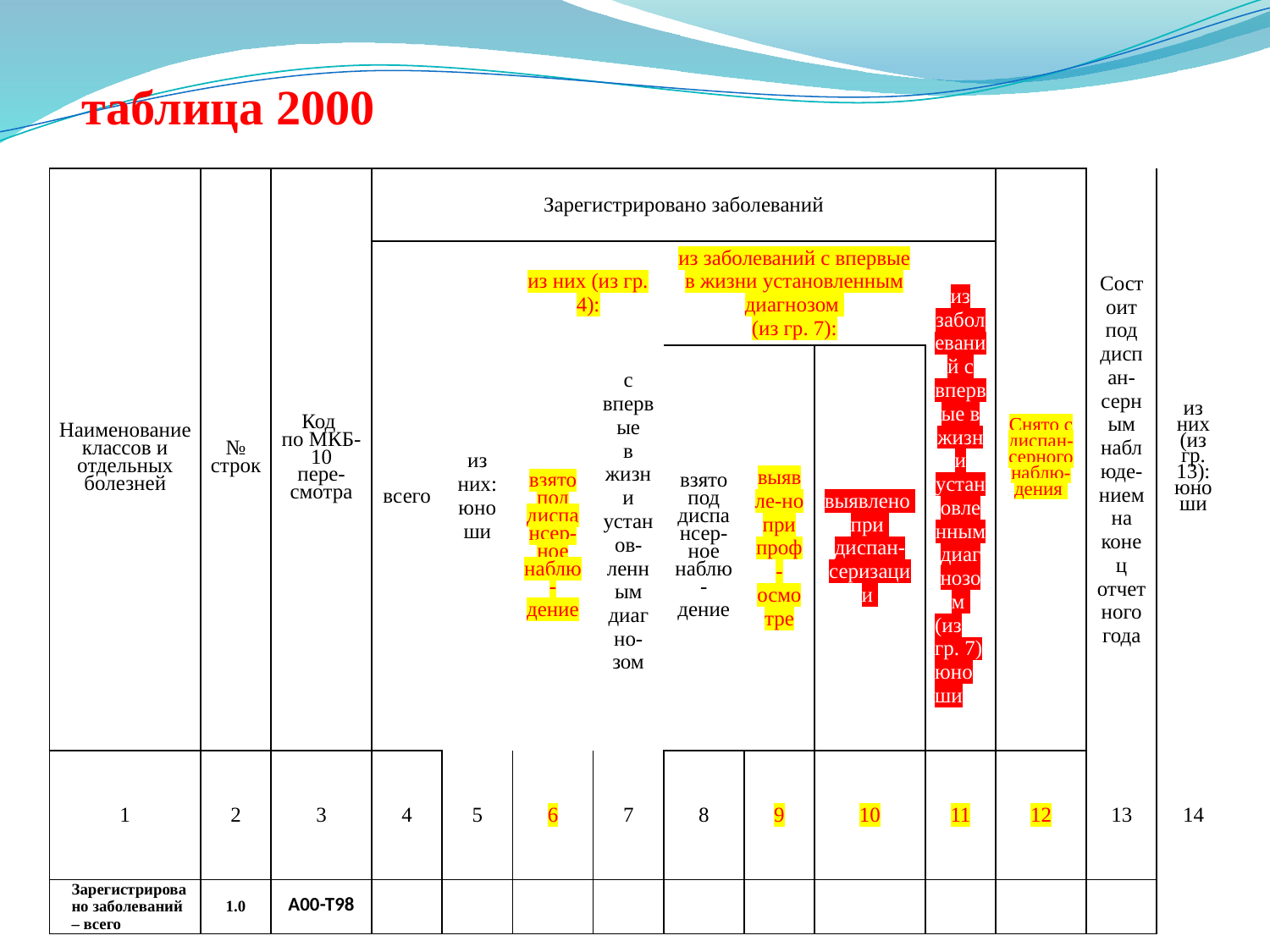

таблица 2000
| Наименование классов и отдельных болезней | № строк | Код по МКБ-10 пере-смотра | Зарегистрировано заболеваний |  |  |  |  |  |  |  | Снято с диспан-серного наблю-дения | Состоит под диспан-серным наблюде-нием на конец отчетного года | из них (из гр. 13): юноши |
| --- | --- | --- | --- | --- | --- | --- | --- | --- | --- | --- | --- | --- | --- |
|  |  |  | всего | из них: юноши | из них (из гр. 4): |  | из заболеваний с впервые в жизни установленным диагнозом (из гр. 7): |  |  | из заболеваний с впервые в жизни установленным диагнозом (из гр. 7) юноши |  |  |  |
|  |  |  |  |  | взято под диспансер-ное наблю- дение | с впервые в жизни установ- ленным диагно-зом | взято под диспансер-ное наблю- дение | выявле-но при проф-осмотре | выявлено при диспан- серизации |  |  |  |  |
| 1 | 2 | 3 | 4 | 5 | 6 | 7 | 8 | 9 | 10 | 11 | 12 | 13 | 14 |
| Зарегистрировано заболеваний – всего | 1.0 | А00-Т98 |  |  |  |  |  |  |  |  |  |  |  |